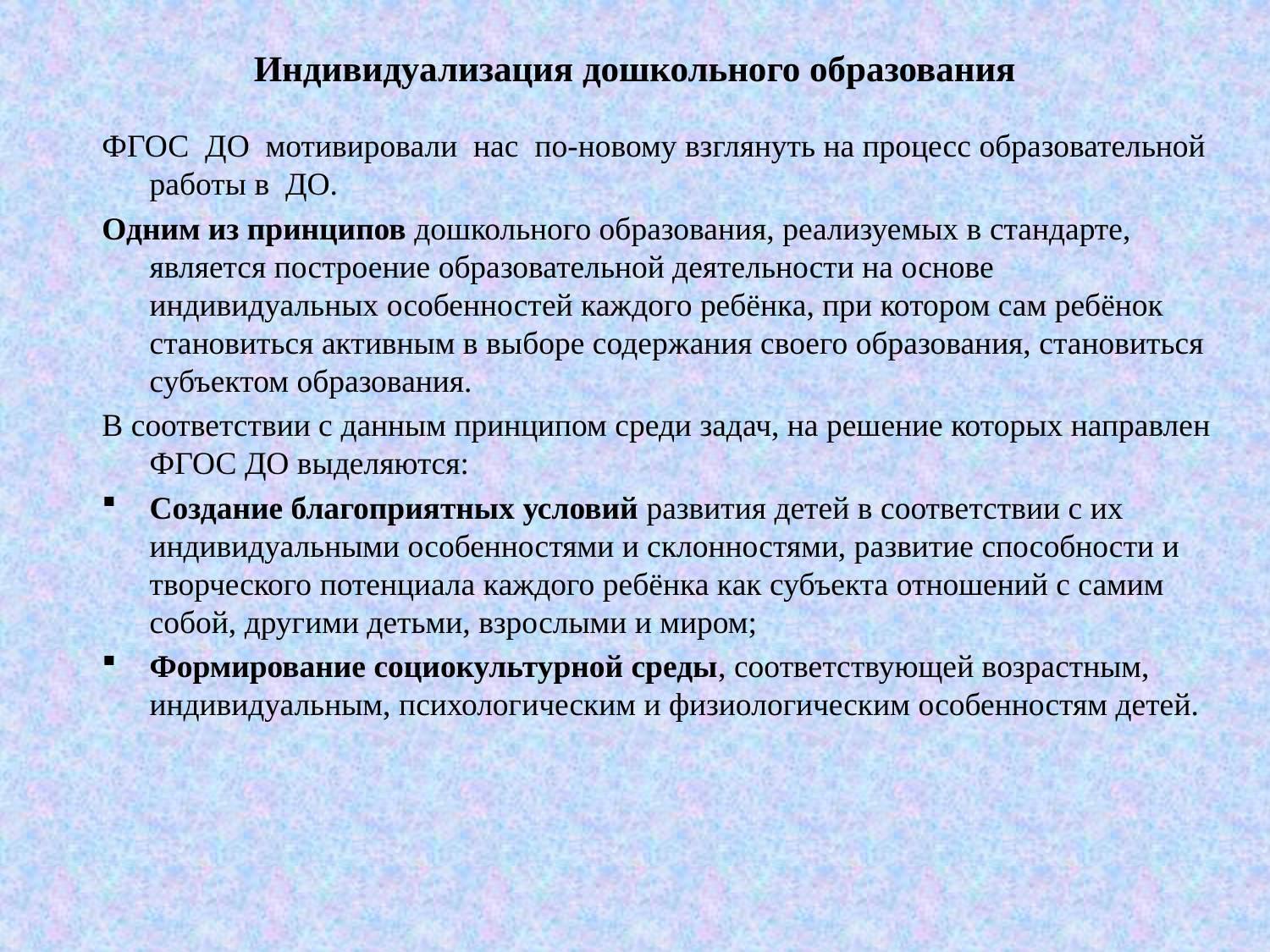

# Индивидуализация дошкольного образования
ФГОС  ДО  мотивировали  нас  по-новому взглянуть на процесс образовательной  работы в  ДО.
Одним из принципов дошкольного образования, реализуемых в стандарте, является построение образовательной деятельности на основе индивидуальных особенностей каждого ребёнка, при котором сам ребёнок становиться активным в выборе содержания своего образования, становиться субъектом образования.
В соответствии с данным принципом среди задач, на решение которых направлен ФГОС ДО выделяются:
Создание благоприятных условий развития детей в соответствии с их индивидуальными особенностями и склонностями, развитие способности и творческого потенциала каждого ребёнка как субъекта отношений с самим собой, другими детьми, взрослыми и миром;
Формирование социокультурной среды, соответствующей возрастным, индивидуальным, психологическим и физиологическим особенностям детей.